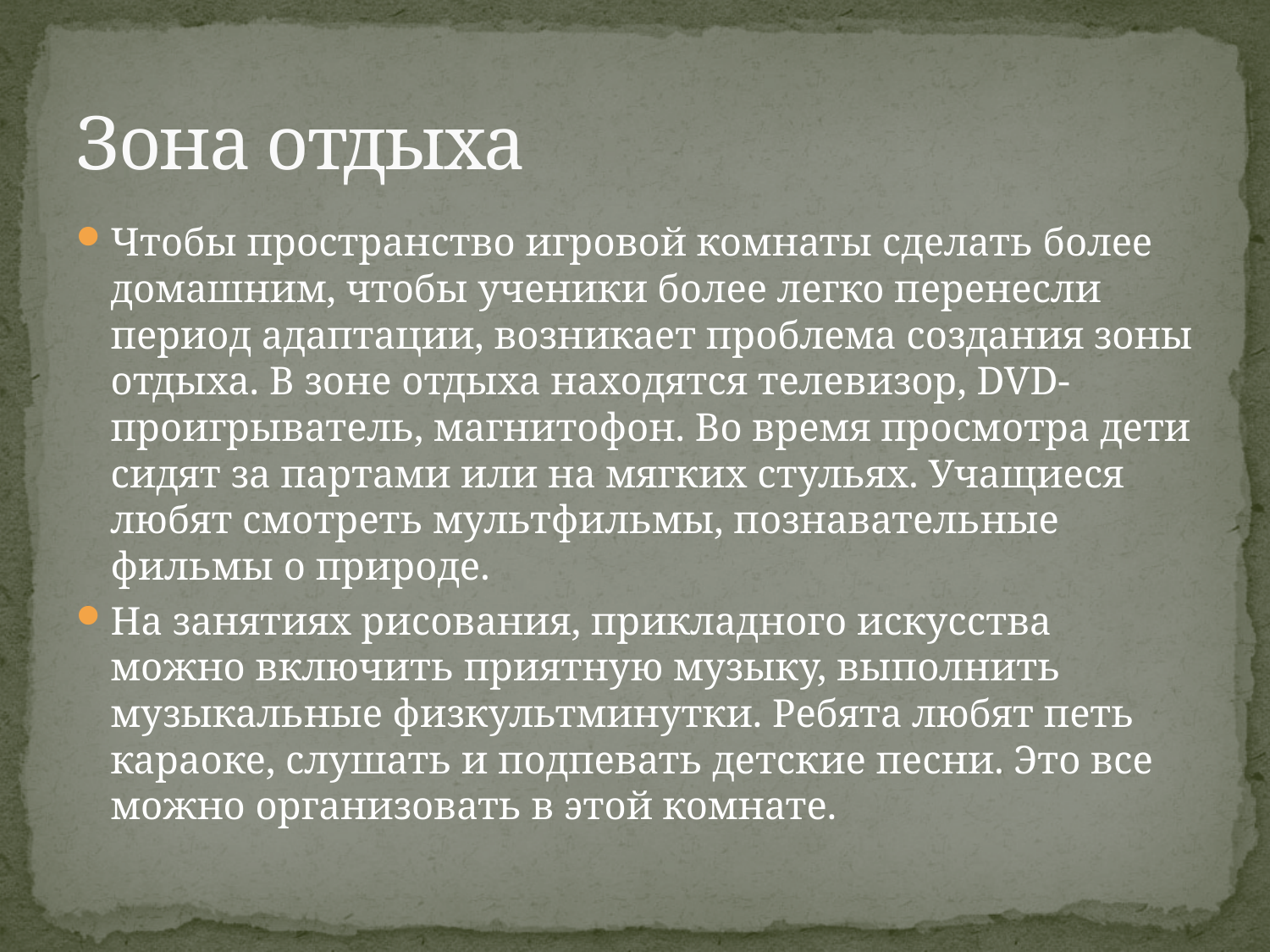

# Зона отдыха
Чтобы пространство игровой комнаты сделать более домашним, чтобы ученики более легко перенесли период адаптации, возникает проблема создания зоны отдыха. В зоне отдыха находятся телевизор, DVD-проигрыватель, магнитофон. Во время просмотра дети сидят за партами или на мягких стульях. Учащиеся  любят смотреть мультфильмы, познавательные фильмы о природе.
На занятиях рисования, прикладного искусства можно включить приятную музыку, выполнить музыкальные физкультминутки. Ребята любят петь караоке, слушать и подпевать детские песни. Это все можно организовать в этой комнате.